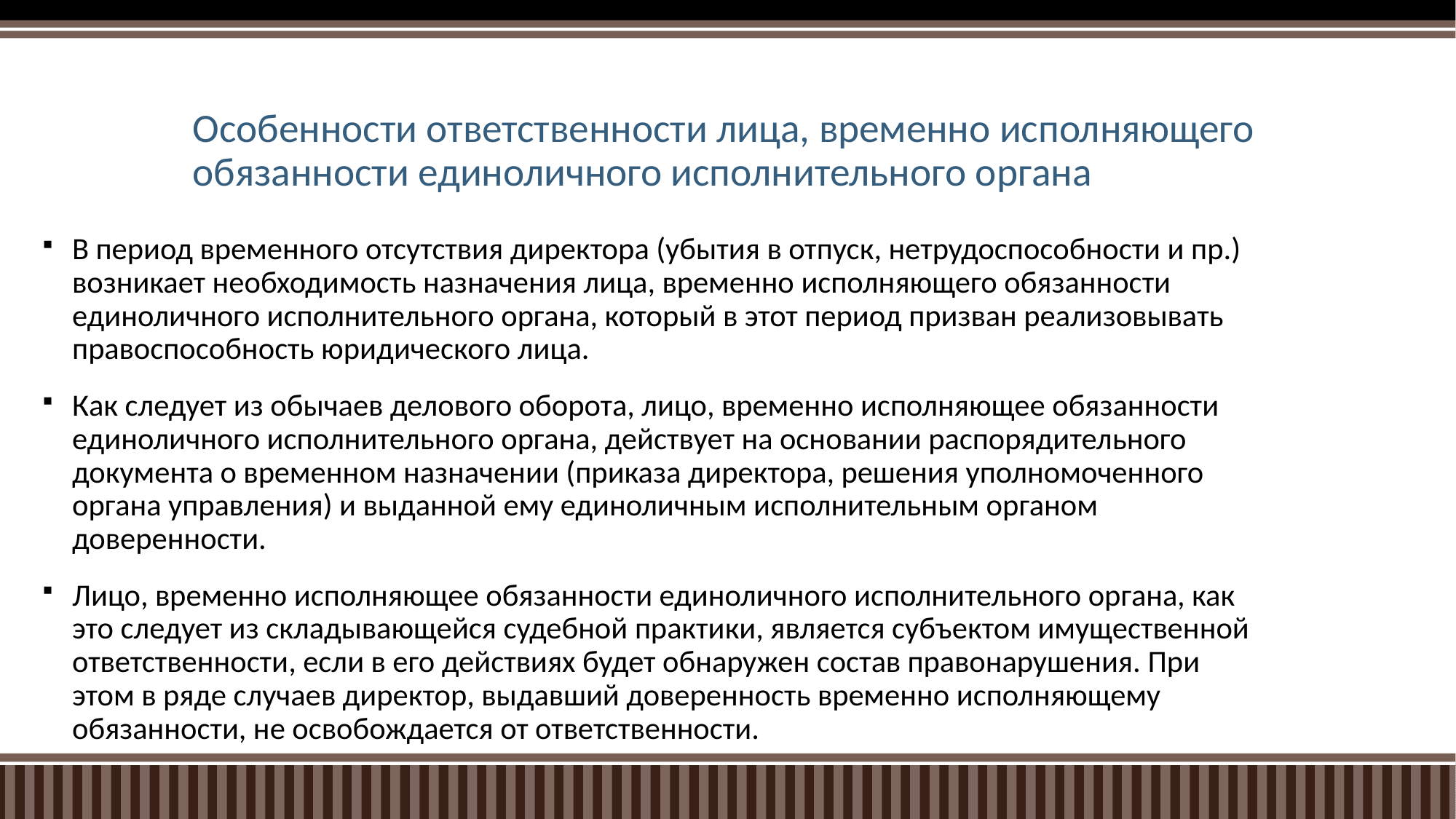

# Особенности ответственности лица, временно исполняющего обязанности единоличного исполнительного органа
В период временного отсутствия директора (убытия в отпуск, нетрудоспособности и пр.) возникает необходимость назначения лица, временно исполняющего обязанности единоличного исполнительного органа, который в этот период призван реализовывать правоспособность юридического лица.
Как следует из обычаев делового оборота, лицо, временно исполняющее обязанности единоличного исполнительного органа, действует на основании распорядительного документа о временном назначении (приказа директора, решения уполномоченного органа управления) и выданной ему единоличным исполнительным органом доверенности.
Лицо, временно исполняющее обязанности единоличного исполнительного органа, как это следует из складывающейся судебной практики, является субъектом имущественной ответственности, если в его действиях будет обнаружен состав правонарушения. При этом в ряде случаев директор, выдавший доверенность временно исполняющему обязанности, не освобождается от ответственности.